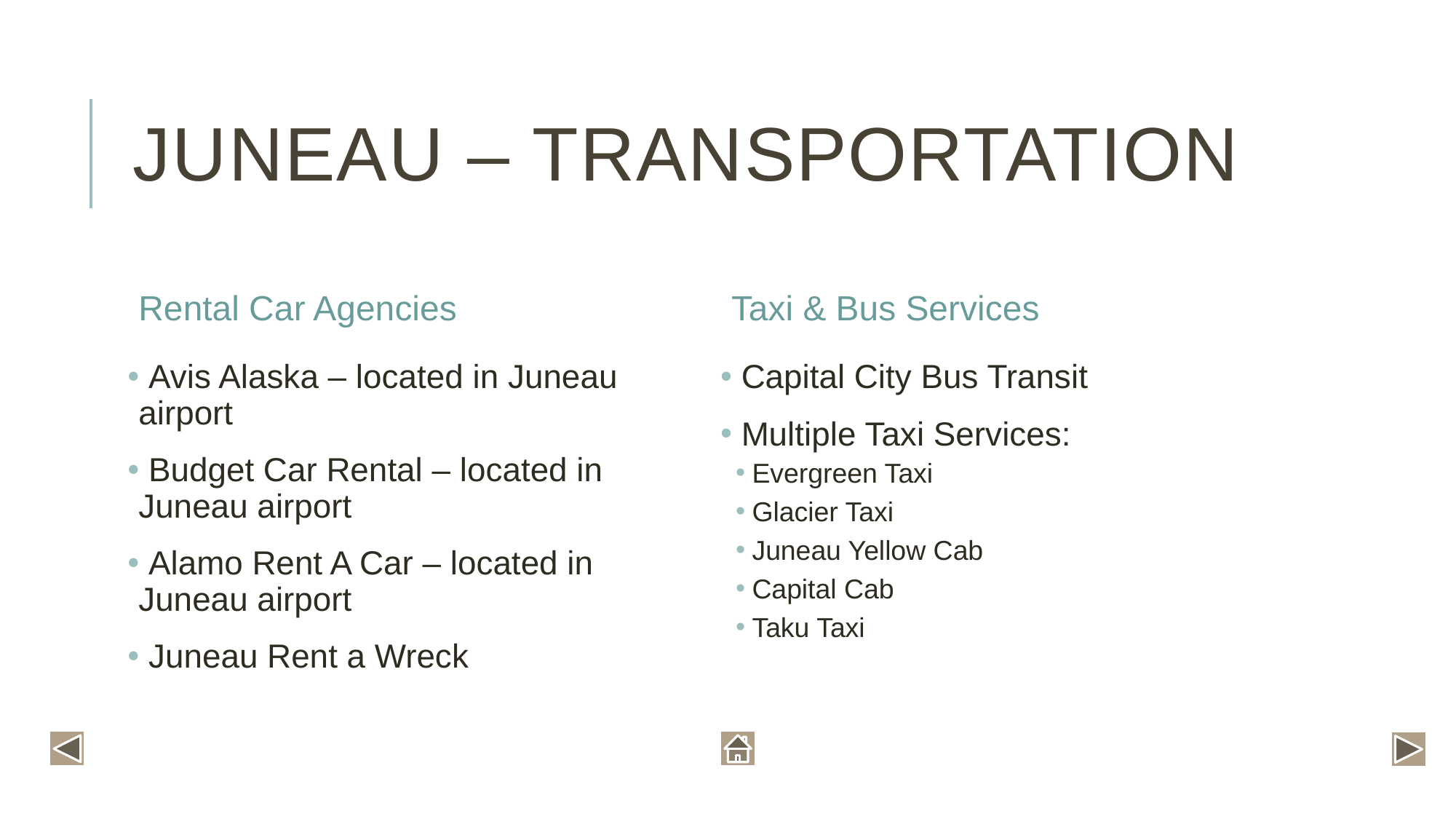

# Juneau – Transportation
Rental Car Agencies
Taxi & Bus Services
 Avis Alaska – located in Juneau airport
 Budget Car Rental – located in Juneau airport
 Alamo Rent A Car – located in Juneau airport
 Juneau Rent a Wreck
 Capital City Bus Transit
 Multiple Taxi Services:
Evergreen Taxi
Glacier Taxi
Juneau Yellow Cab
Capital Cab
Taku Taxi